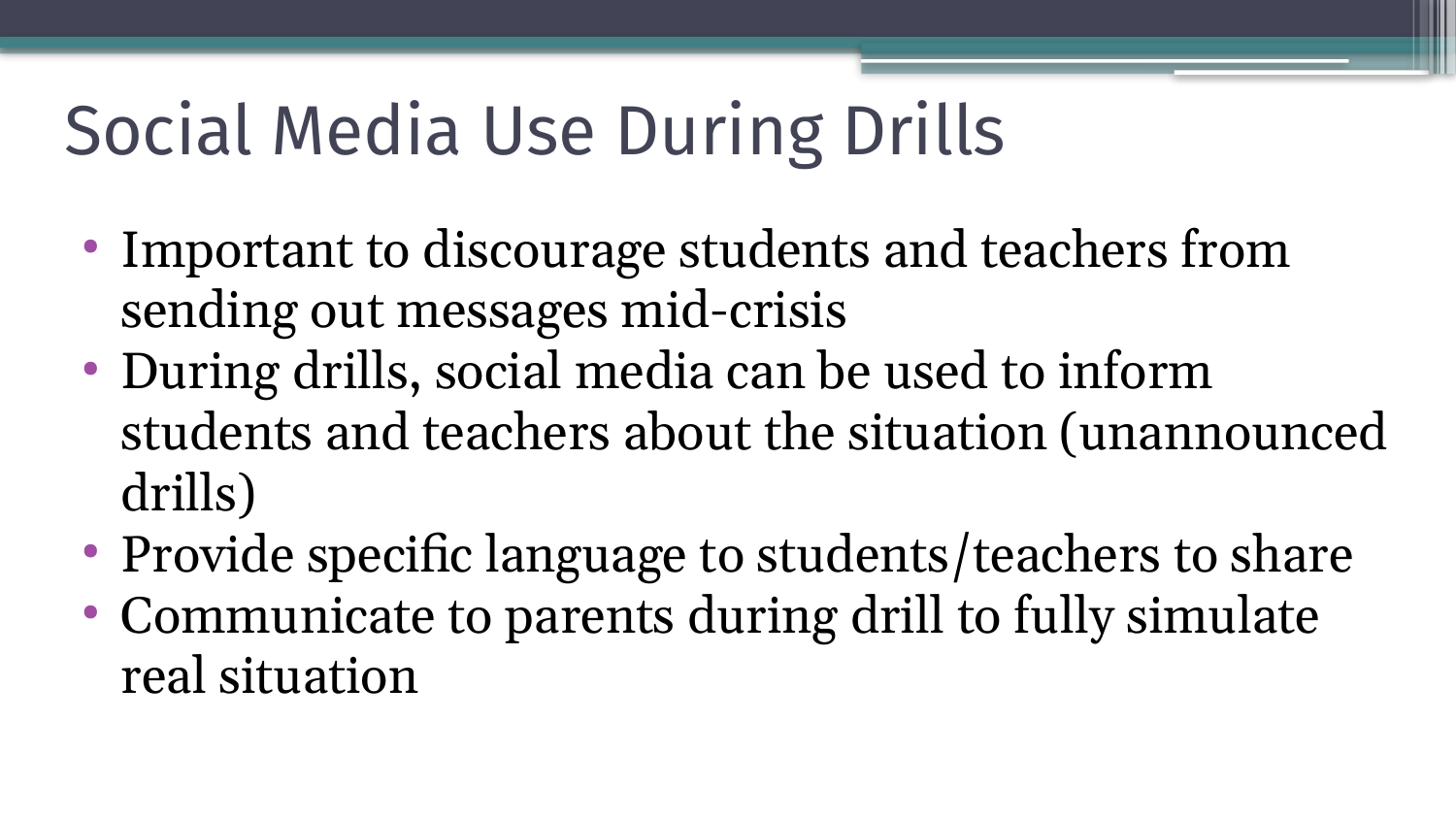

# Social Media Use During Drills
Important to discourage students and teachers from sending out messages mid-crisis
During drills, social media can be used to inform students and teachers about the situation (unannounced drills)
Provide specific language to students/teachers to share
Communicate to parents during drill to fully simulate real situation